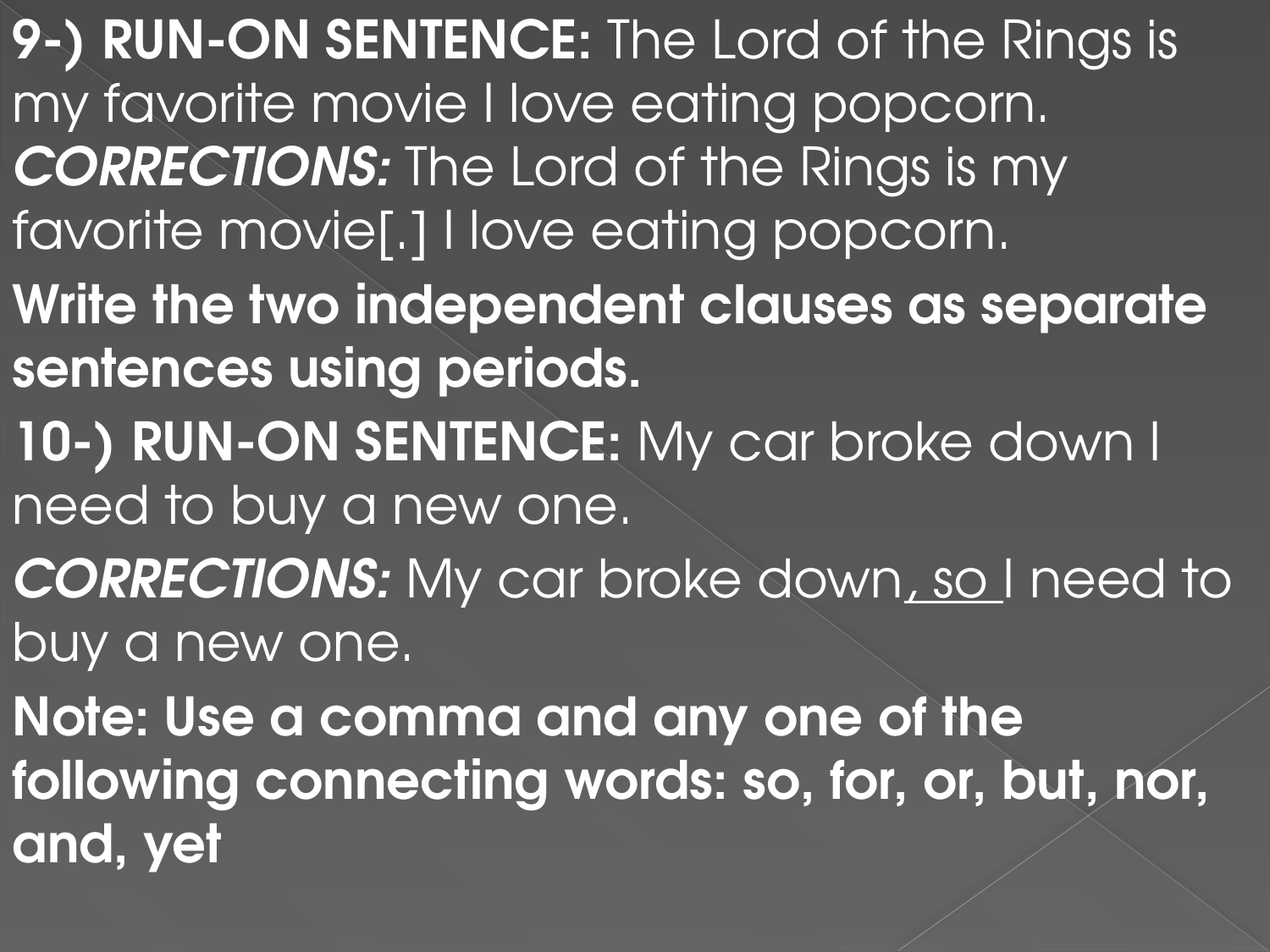

9-) RUN-ON SENTENCE: The Lord of the Rings is my favorite movie I love eating popcorn.
CORRECTIONS: The Lord of the Rings is my favorite movie[.] I love eating popcorn.
Write the two independent clauses as separate sentences using periods.
10-) RUN-ON SENTENCE: My car broke down I need to buy a new one.
CORRECTIONS: My car broke down, so I need to buy a new one.
Note: Use a comma and any one of the following connecting words: so, for, or, but, nor, and, yet